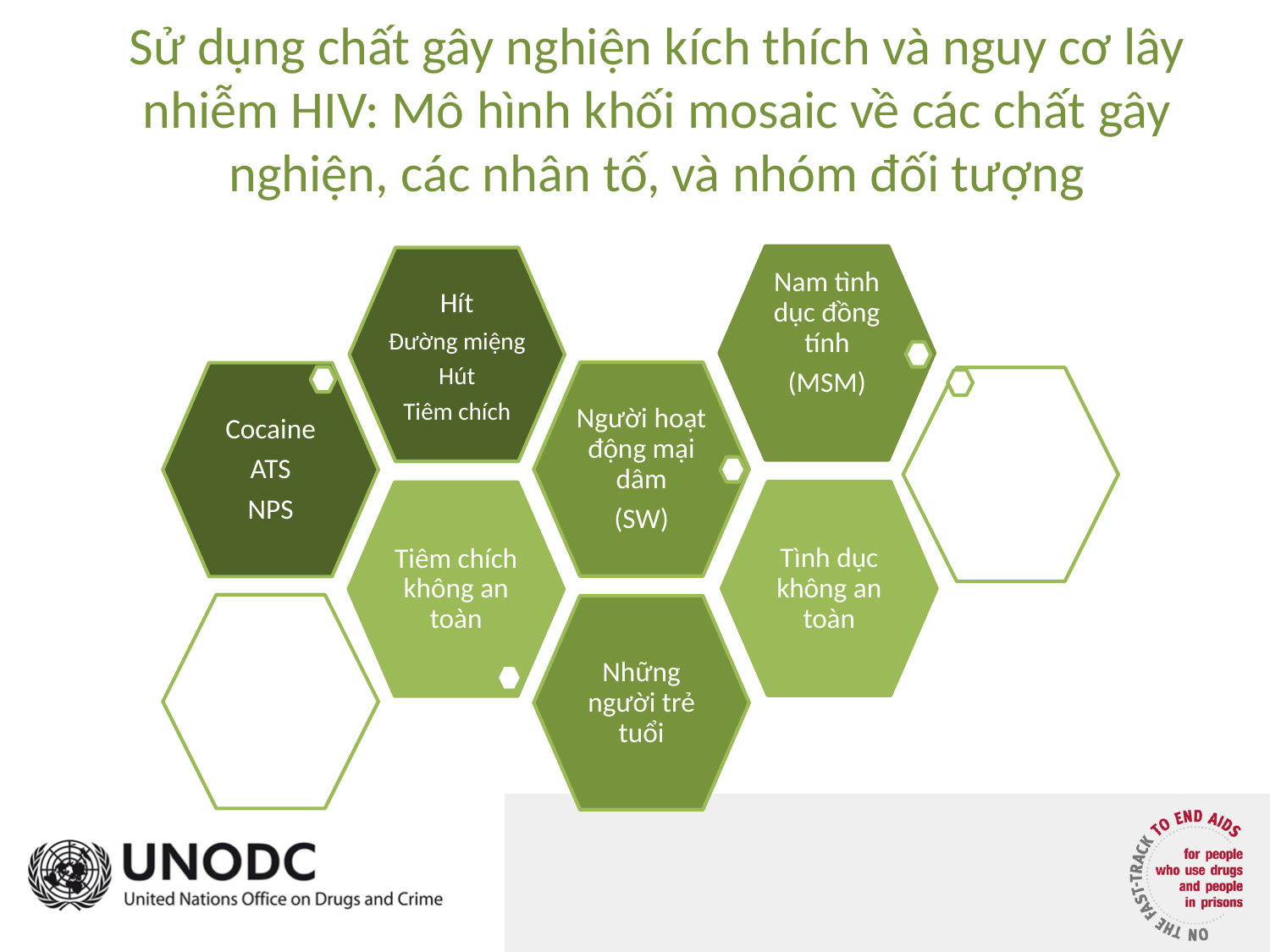

# Sử dụng chất gây nghiện kích thích và nguy cơ lây nhiễm HIV: Mô hình khối mosaic về các chất gây nghiện, các nhân tố, và nhóm đối tượng
Nam tình dục đồng tính
(MSM)

Người hoạt động mại dâm
(SW)
Cocaine
ATS
NPS

Tiêm chích không an toàn

Những người trẻ tuổi

Hít
Đường miệng
Hút
Tiêm chích

Tình dục không an toàn